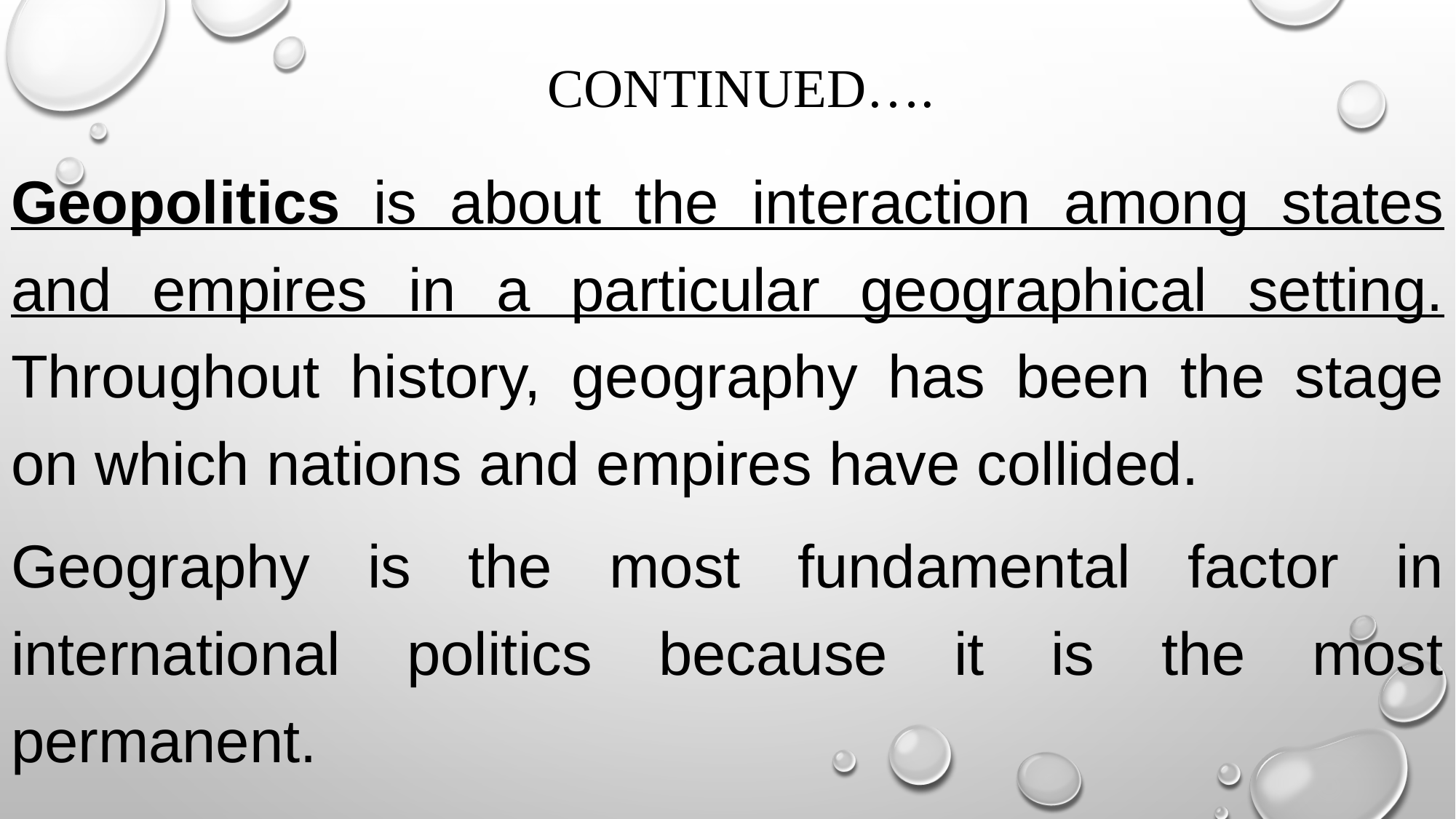

# continued….
Geopolitics is about the interaction among states and empires in a particular geographical setting. Throughout history, geography has been the stage on which nations and empires have collided.
Geography is the most fundamental factor in international politics because it is the most permanent.